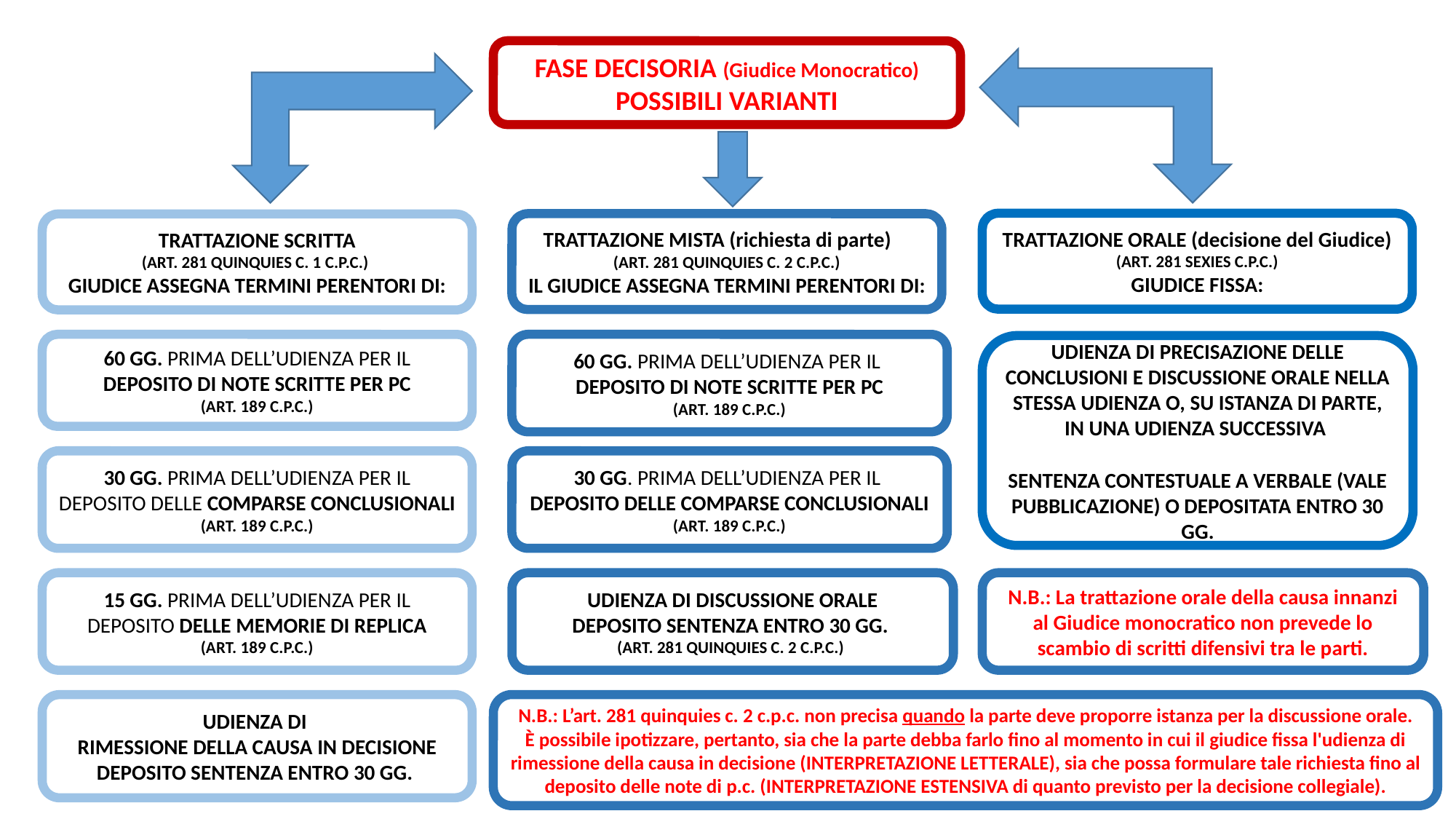

FASE DECISORIA (Giudice Monocratico)
POSSIBILI VARIANTI

TRATTAZIONE ORALE (decisione del Giudice)
(ART. 281 SEXIES C.P.C.)
GIUDICE FISSA:
TRATTAZIONE MISTA (richiesta di parte)
(ART. 281 QUINQUIES C. 2 C.P.C.)
IL GIUDICE ASSEGNA TERMINI PERENTORI DI:
TRATTAZIONE SCRITTA
(ART. 281 QUINQUIES C. 1 C.P.C.)
GIUDICE ASSEGNA TERMINI PERENTORI DI:
60 GG. PRIMA DELL’UDIENZA PER IL DEPOSITO DI NOTE SCRITTE PER PC
(ART. 189 C.P.C.)
60 GG. PRIMA DELL’UDIENZA PER IL
DEPOSITO DI NOTE SCRITTE PER PC
(ART. 189 C.P.C.)
UDIENZA DI PRECISAZIONE DELLE CONCLUSIONI E DISCUSSIONE ORALE NELLA STESSA UDIENZA O, SU ISTANZA DI PARTE, IN UNA UDIENZA SUCCESSIVA

SENTENZA CONTESTUALE A VERBALE (VALE PUBBLICAZIONE) O DEPOSITATA ENTRO 30 GG.
30 GG. PRIMA DELL’UDIENZA PER IL DEPOSITO DELLE COMPARSE CONCLUSIONALI
(ART. 189 C.P.C.)
30 GG. PRIMA DELL’UDIENZA PER IL
DEPOSITO DELLE COMPARSE CONCLUSIONALI
(ART. 189 C.P.C.)
15 GG. PRIMA DELL’UDIENZA PER IL DEPOSITO DELLE MEMORIE DI REPLICA
(ART. 189 C.P.C.)

UDIENZA DI DISCUSSIONE ORALE
DEPOSITO SENTENZA ENTRO 30 GG.
(ART. 281 QUINQUIES C. 2 C.P.C.)

N.B.: La trattazione orale della causa innanzi al Giudice monocratico non prevede lo scambio di scritti difensivi tra le parti.
N.B.: L’art. 281 quinquies c. 2 c.p.c. non precisa quando la parte deve proporre istanza per la discussione orale.
È possibile ipotizzare, pertanto, sia che la parte debba farlo fino al momento in cui il giudice fissa l'udienza di rimessione della causa in decisione (INTERPRETAZIONE LETTERALE), sia che possa formulare tale richiesta fino al deposito delle note di p.c. (INTERPRETAZIONE ESTENSIVA di quanto previsto per la decisione collegiale).
UDIENZA DI
RIMESSIONE DELLA CAUSA IN DECISIONE
DEPOSITO SENTENZA ENTRO 30 GG.